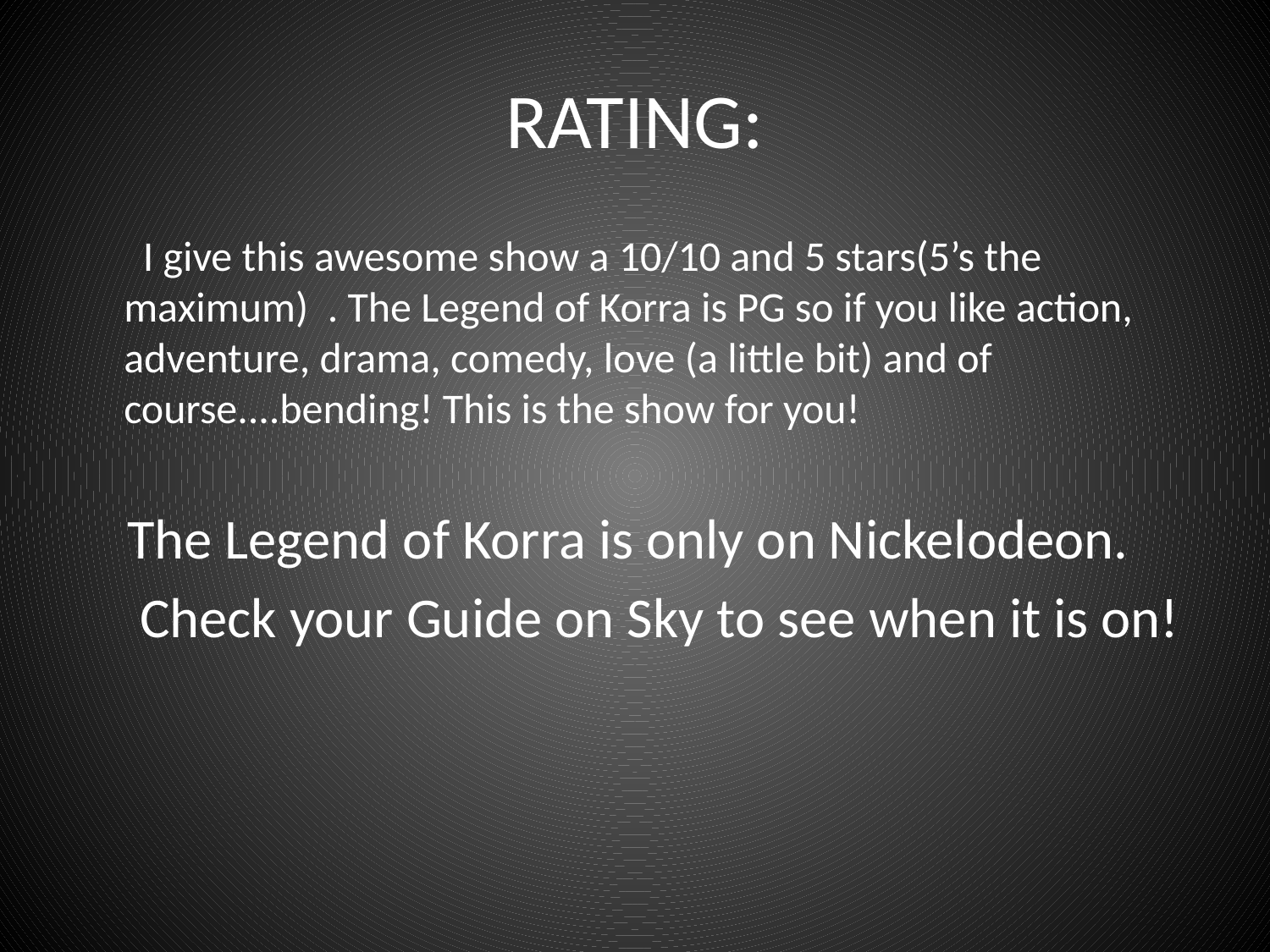

# RATING:
       I give this awesome show a 10/10 and 5 stars(5’s the maximum)  . The Legend of Korra is PG so if you like action, adventure, drama, comedy, love (a little bit) and of course....bending! This is the show for you!

    The Legend of Korra is only on Nickelodeon.
     Check your Guide on Sky to see when it is on!